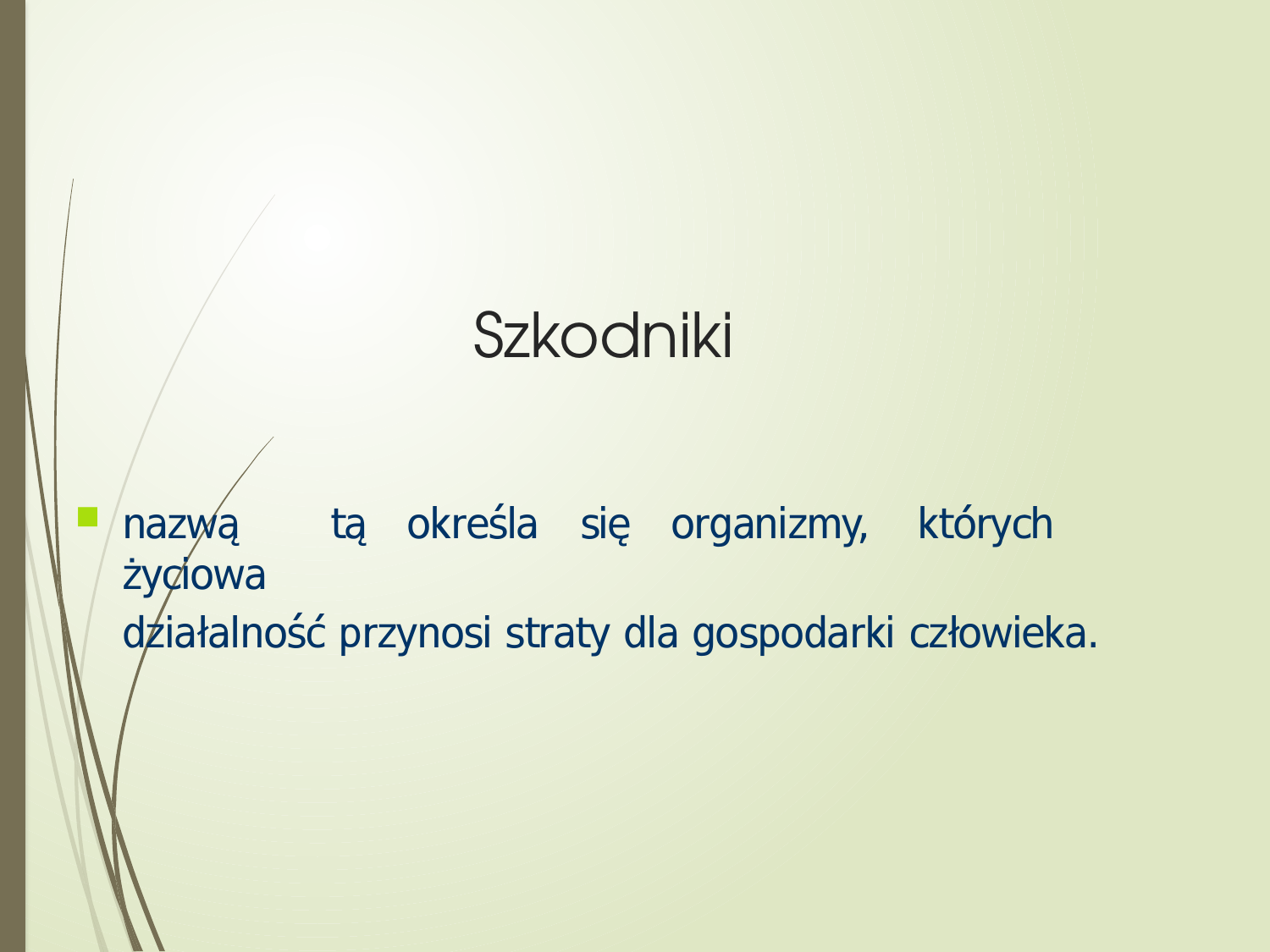

Szkodniki
nazwą	tą	określa	się	organizmy,	których	życiowa
działalność przynosi straty dla gospodarki człowieka.